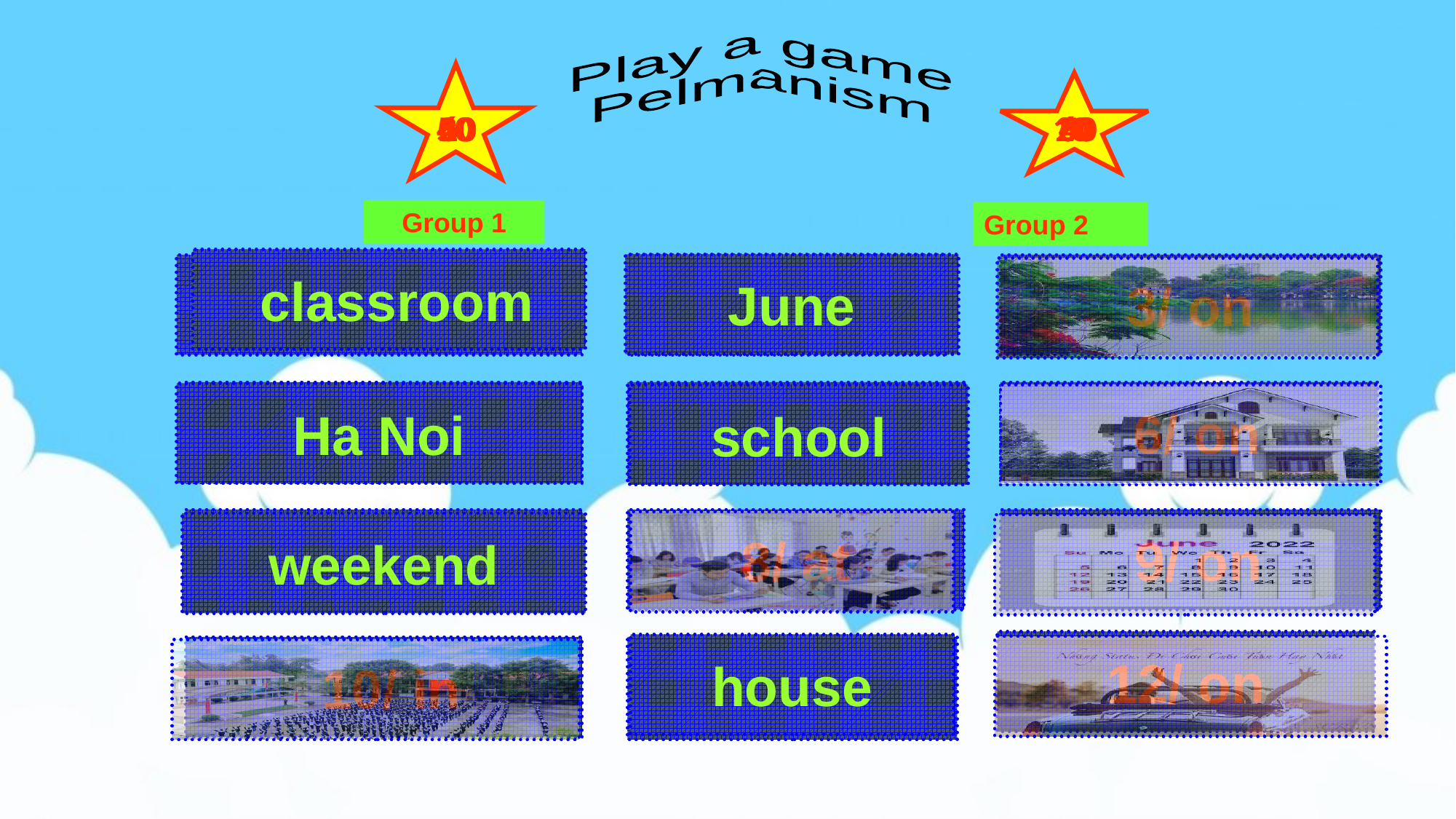

Play a game
Pelmanism

40
50
20
30
10
60
10
20
30
40
60
50
Group 1
Group 2
 classroom
June
 1/ in
 2/ at
 3/ on

 4/ in
 5/ at
 6/ on
Ha Noi
school

 7/ in
 8/ at
 9/ on

weekend

 12/ on
house

 10/ in
 11/ at